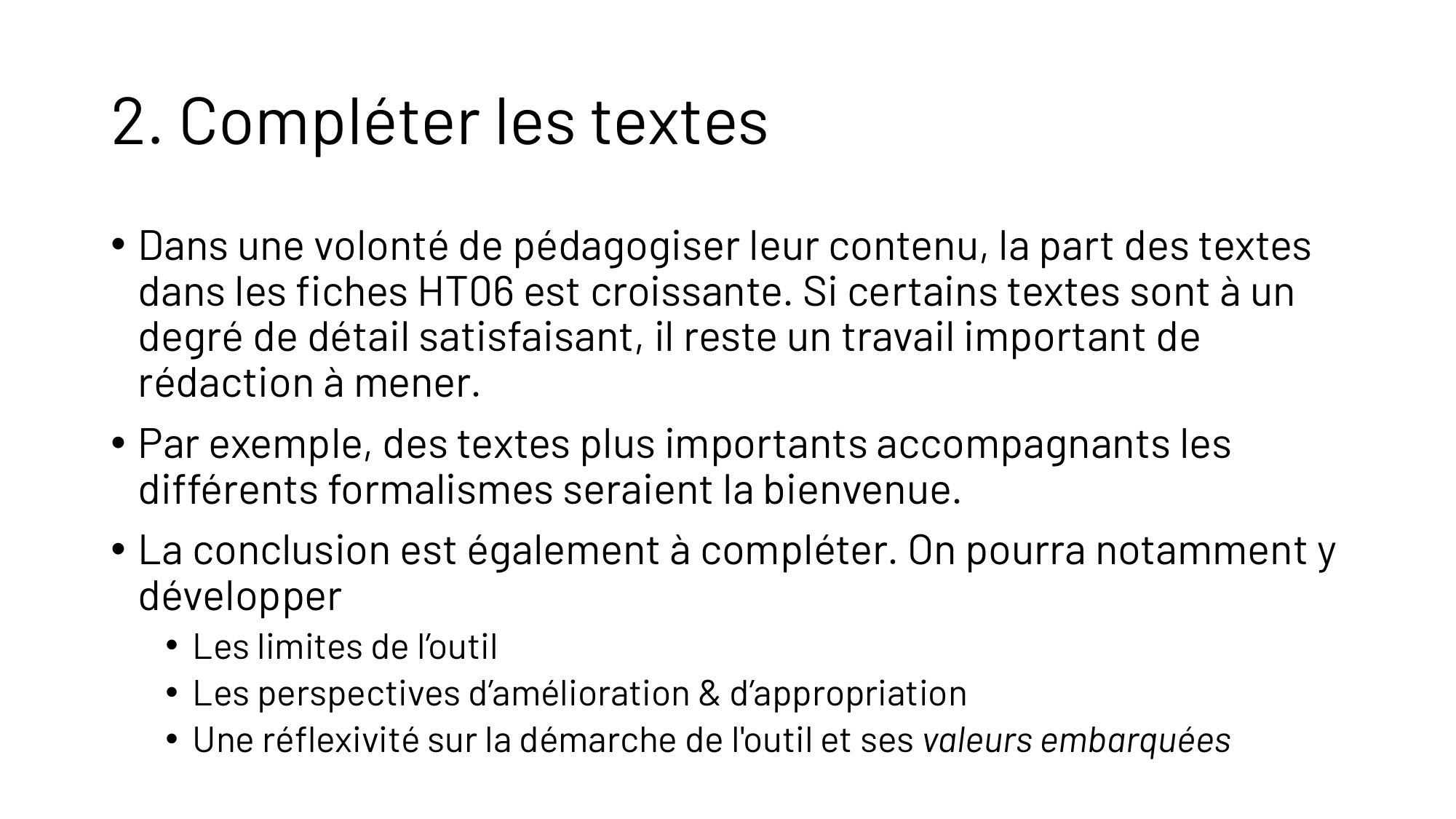

# 2. Compléter les textes
Dans une volonté de pédagogiser leur contenu, la part des textes dans les fiches HT06 est croissante. Si certains textes sont à un degré de détail satisfaisant, il reste un travail important de rédaction à mener.
Par exemple, des textes plus importants accompagnants les différents formalismes seraient la bienvenue.
La conclusion est également à compléter. On pourra notamment y développer
Les limites de l’outil
Les perspectives d’amélioration & d’appropriation
Une réflexivité sur la démarche de l'outil et ses valeurs embarquées